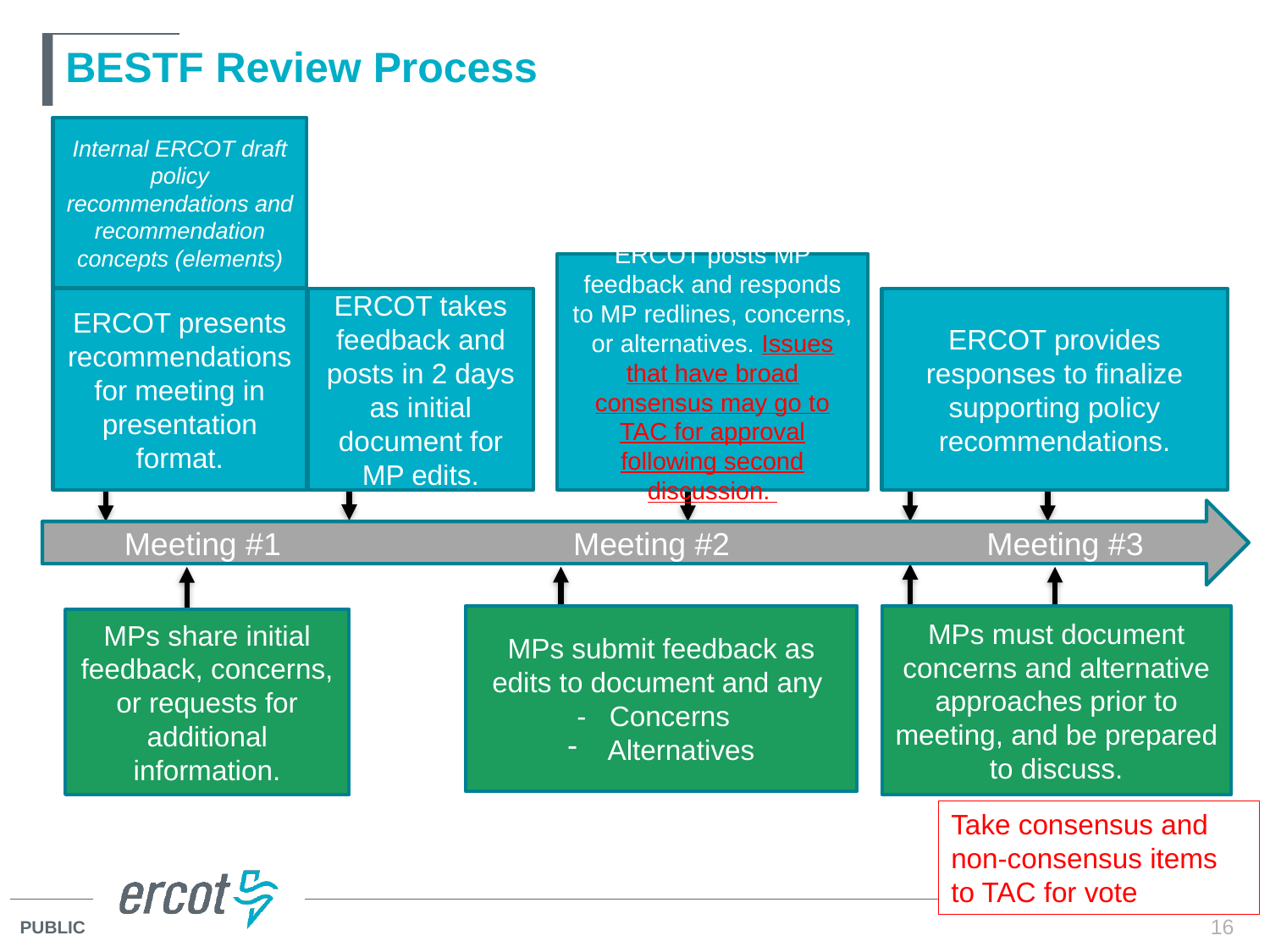

# BESTF Review Process
Internal ERCOT draft policy recommendations and recommendation concepts (elements)
ERCOT posts MP feedback and responds to MP redlines, concerns, or alternatives. Issues that have broad consensus may go to TAC for approval following second discussion.
ERCOT presents recommendations for meeting in presentation format.
ERCOT provides responses to finalize supporting policy recommendations.
ERCOT takes feedback and posts in 2 days as initial document for MP edits.
Meeting #1                                 Meeting #2                             Meeting #3
MPs submit feedback as edits to document and any
-   Concerns
Alternatives
MPs must document concerns and alternative approaches prior to meeting, and be prepared to discuss.
MPs share initial feedback, concerns, or requests for additional information.
Take consensus and non-consensus items to TAC for vote
16